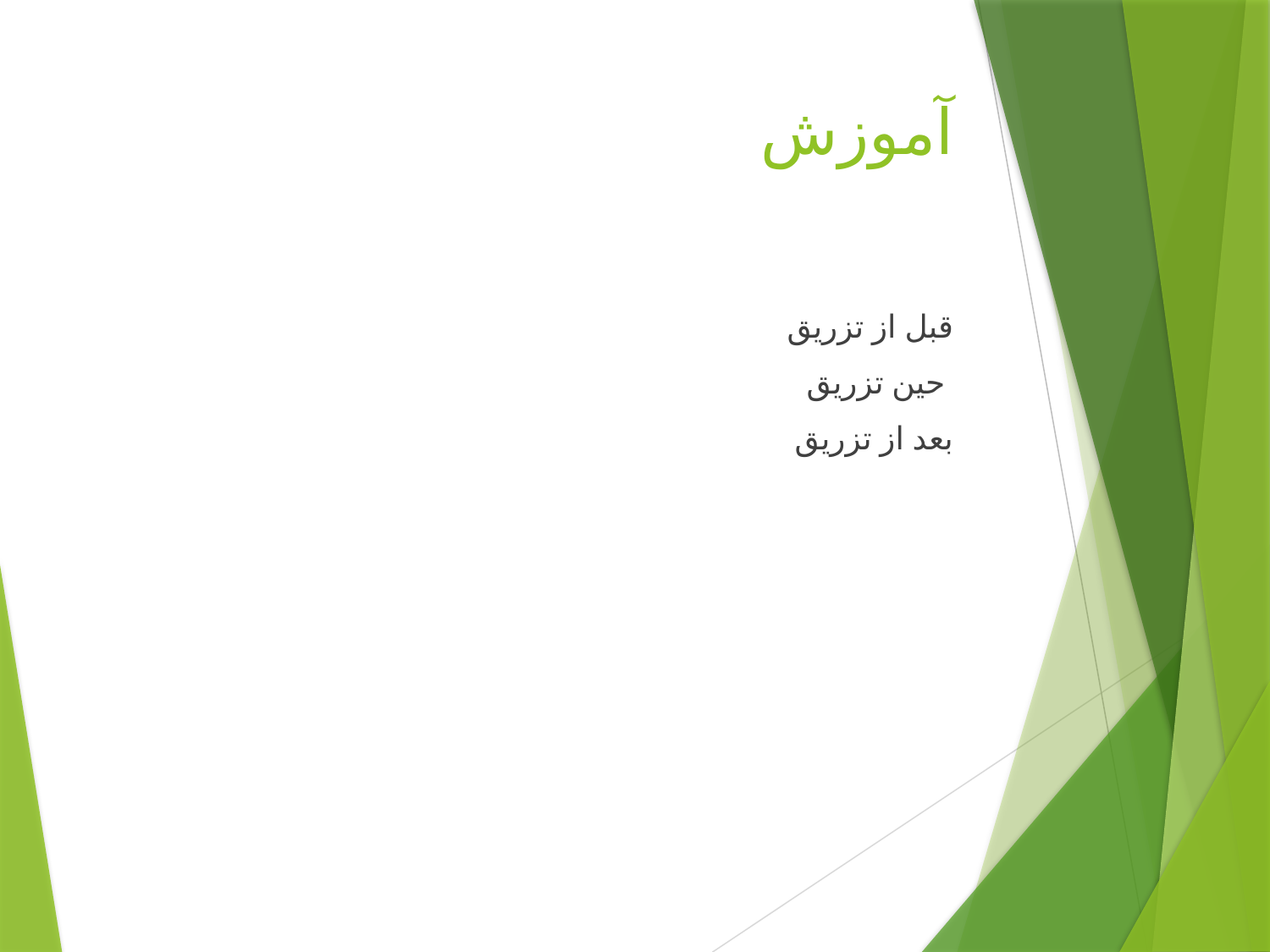

# آموزش
قبل از تزریق
حین تزریق
بعد از تزریق